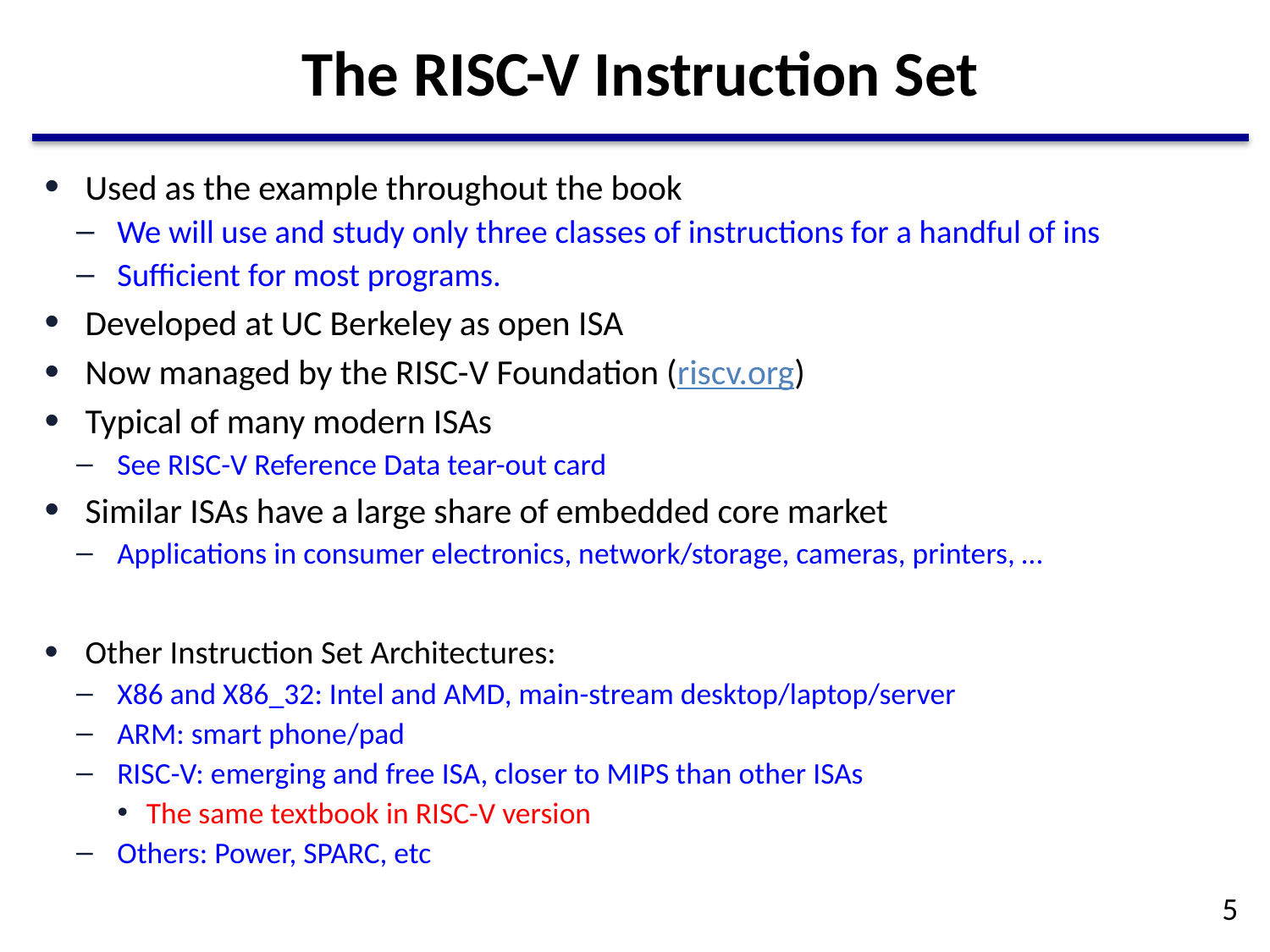

# The RISC-V Instruction Set
Used as the example throughout the book
We will use and study only three classes of instructions for a handful of ins
Sufficient for most programs.
Developed at UC Berkeley as open ISA
Now managed by the RISC-V Foundation (riscv.org)
Typical of many modern ISAs
See RISC-V Reference Data tear-out card
Similar ISAs have a large share of embedded core market
Applications in consumer electronics, network/storage, cameras, printers, …

Other Instruction Set Architectures:
X86 and X86_32: Intel and AMD, main-stream desktop/laptop/server
ARM: smart phone/pad
RISC-V: emerging and free ISA, closer to MIPS than other ISAs
The same textbook in RISC-V version
Others: Power, SPARC, etc

5